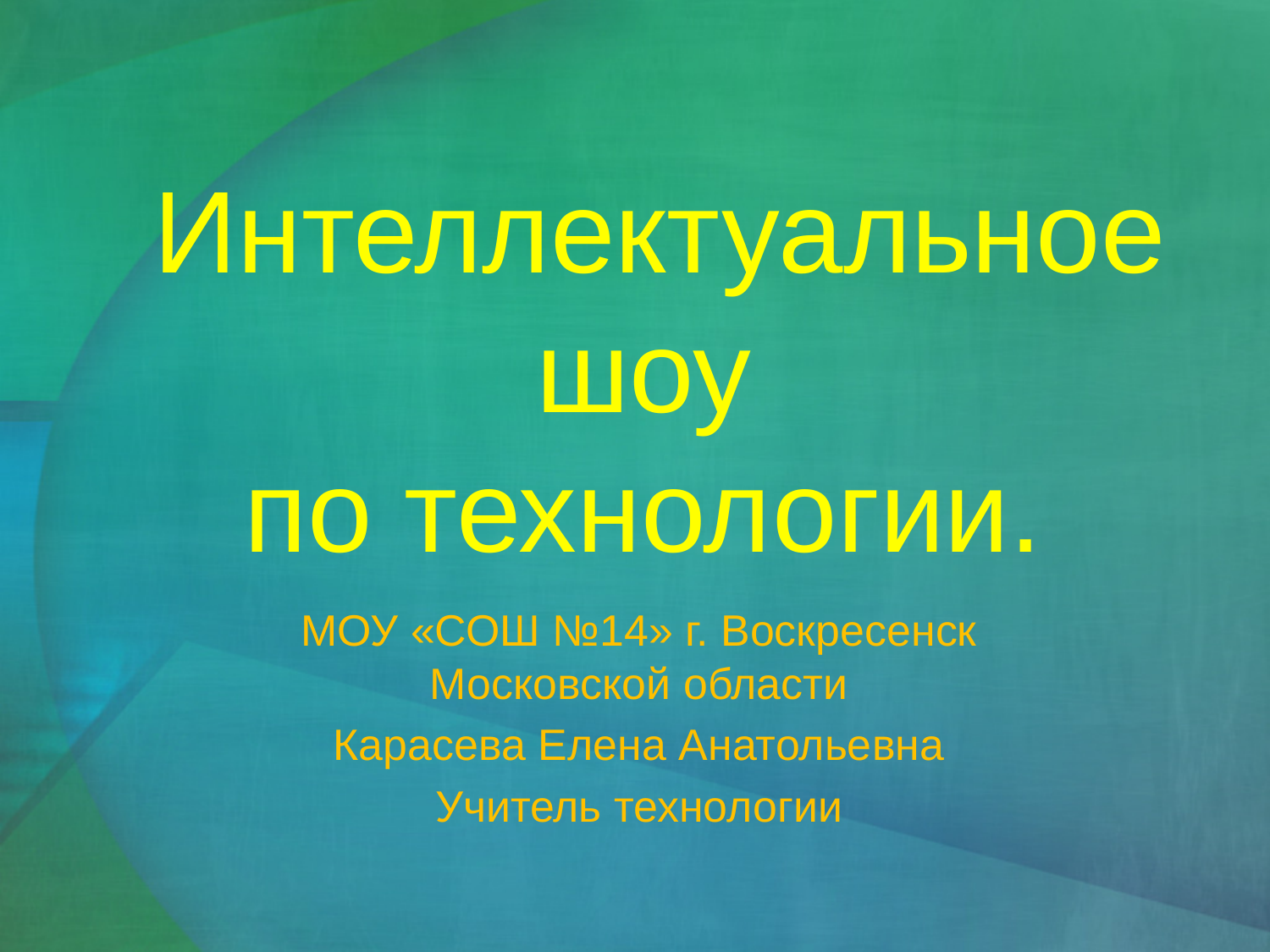

# Интеллектуальное шоу по технологии.
МОУ «СОШ №14» г. Воскресенск Московской области
Карасева Елена Анатольевна
Учитель технологии